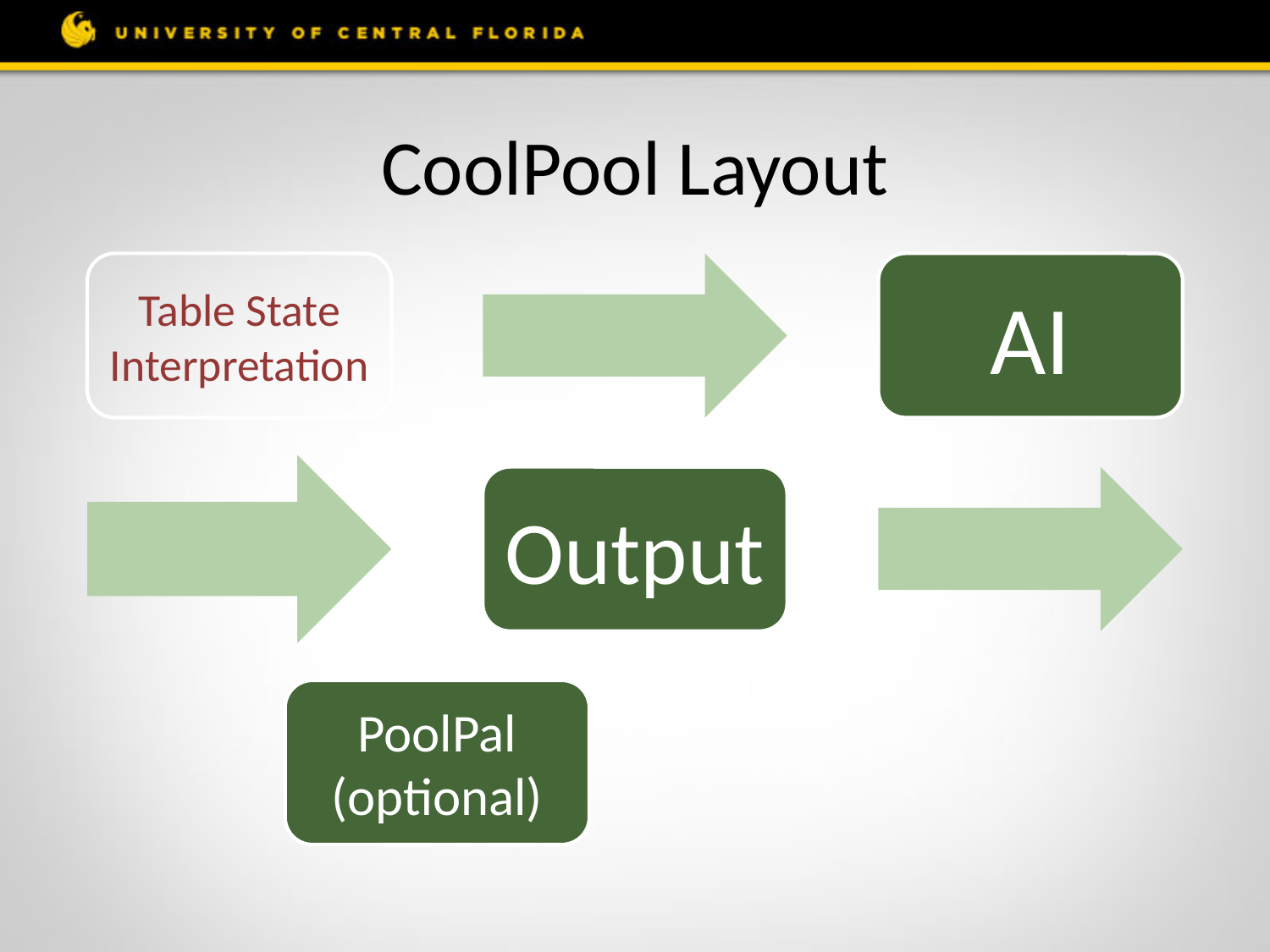

# CoolPool Layout
AI
Output
PoolPal
(optional)
Table State Interpretation